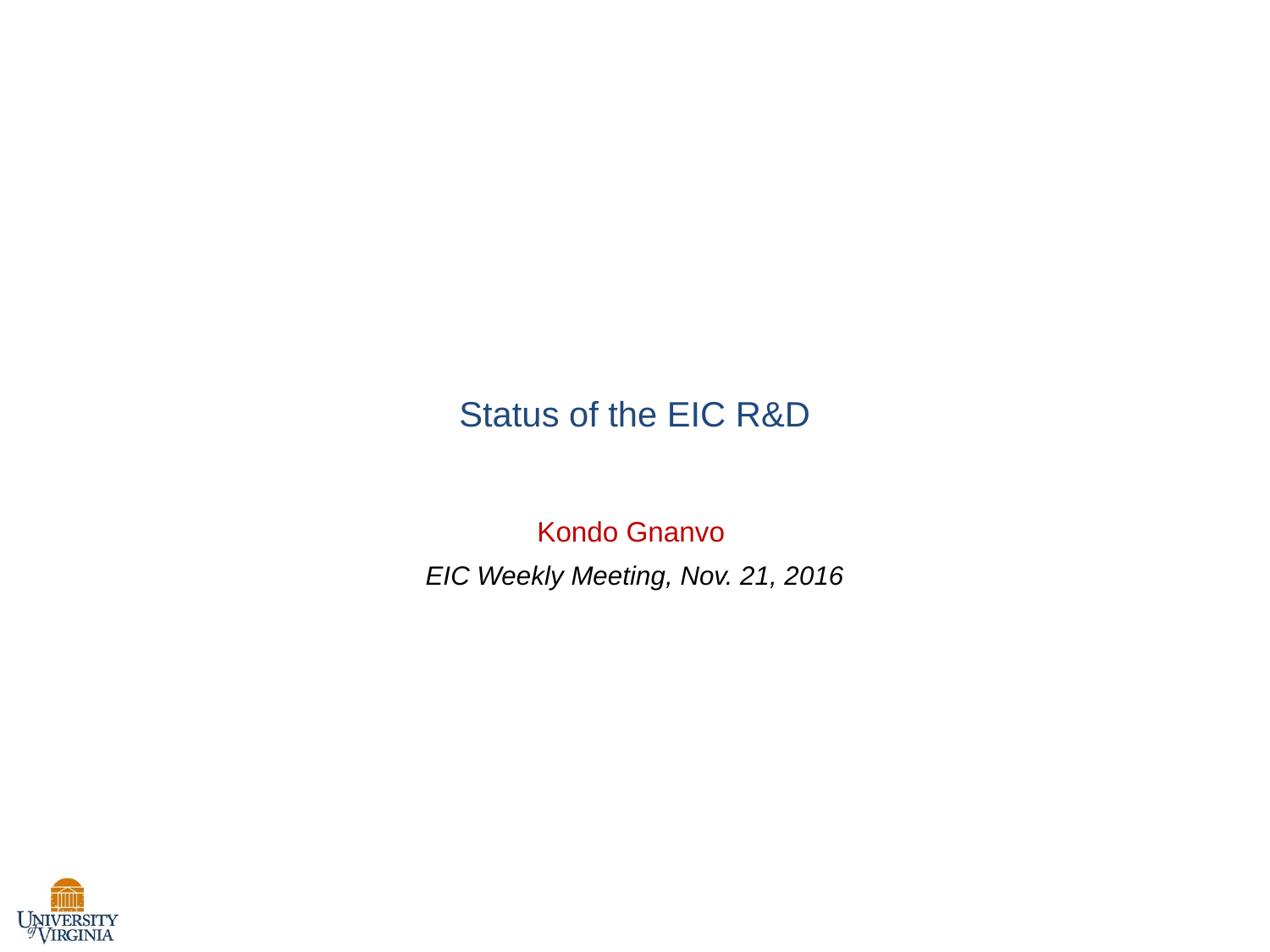

# Status of the EIC R&D
Kondo Gnanvo
EIC Weekly Meeting, Nov. 21, 2016